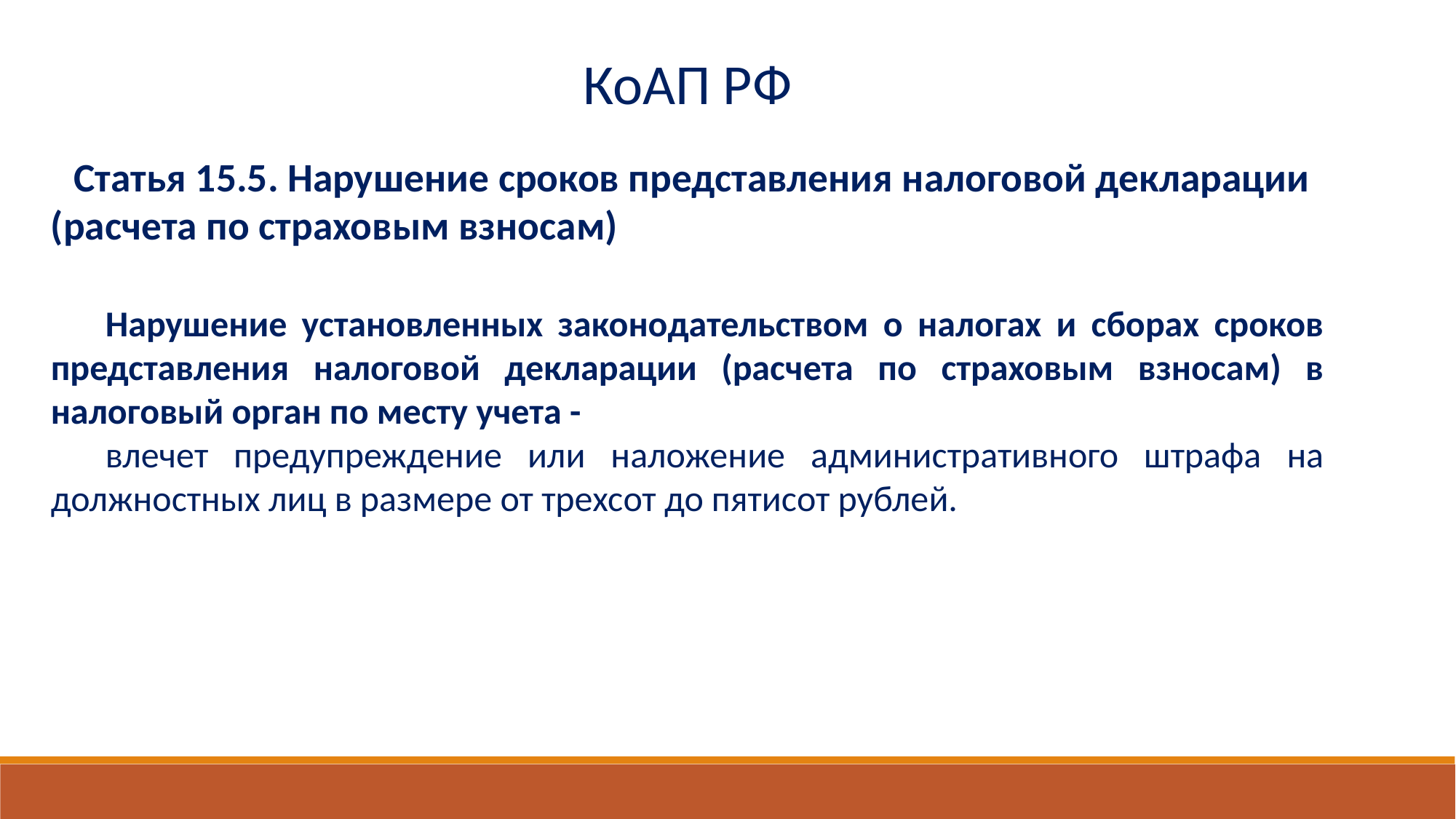

КоАП РФ
Статья 15.5. Нарушение сроков представления налоговой декларации (расчета по страховым взносам)

Нарушение установленных законодательством о налогах и сборах сроков представления налоговой декларации (расчета по страховым взносам) в налоговый орган по месту учета -
влечет предупреждение или наложение административного штрафа на должностных лиц в размере от трехсот до пятисот рублей.